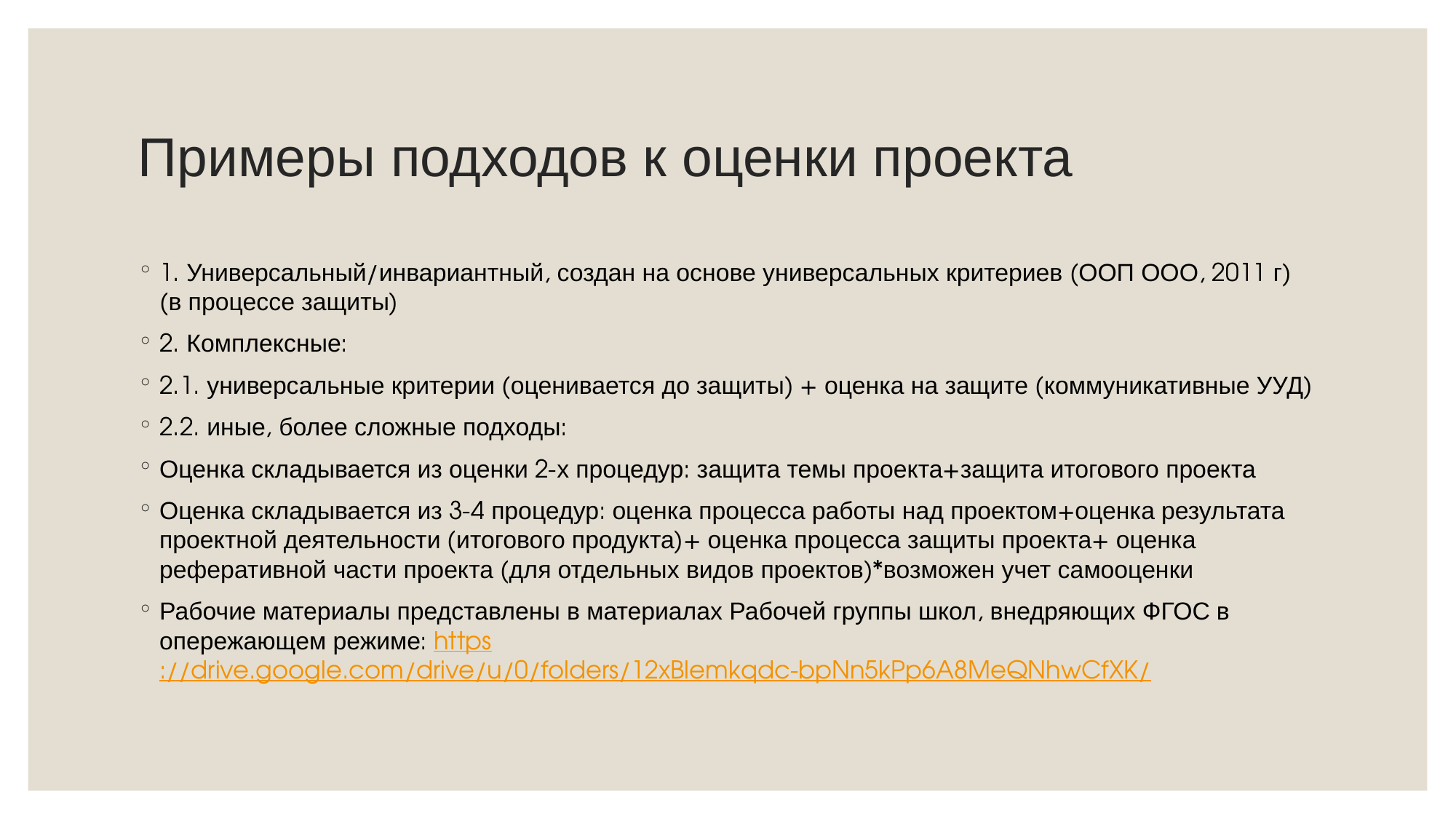

# Примеры подходов к оценки проекта
1. Универсальный/инвариантный, создан на основе универсальных критериев (ООП ООО, 2011 г) (в процессе защиты)
2. Комплексные:
2.1. универсальные критерии (оценивается до защиты) + оценка на защите (коммуникативные УУД)
2.2. иные, более сложные подходы:
Оценка складывается из оценки 2-х процедур: защита темы проекта+защита итогового проекта
Оценка складывается из 3-4 процедур: оценка процесса работы над проектом+оценка результата проектной деятельности (итогового продукта)+ оценка процесса защиты проекта+ оценка реферативной части проекта (для отдельных видов проектов)*возможен учет самооценки
Рабочие материалы представлены в материалах Рабочей группы школ, внедряющих ФГОС в опережающем режиме: https://drive.google.com/drive/u/0/folders/12xBlemkqdc-bpNn5kPp6A8MeQNhwCfXK/